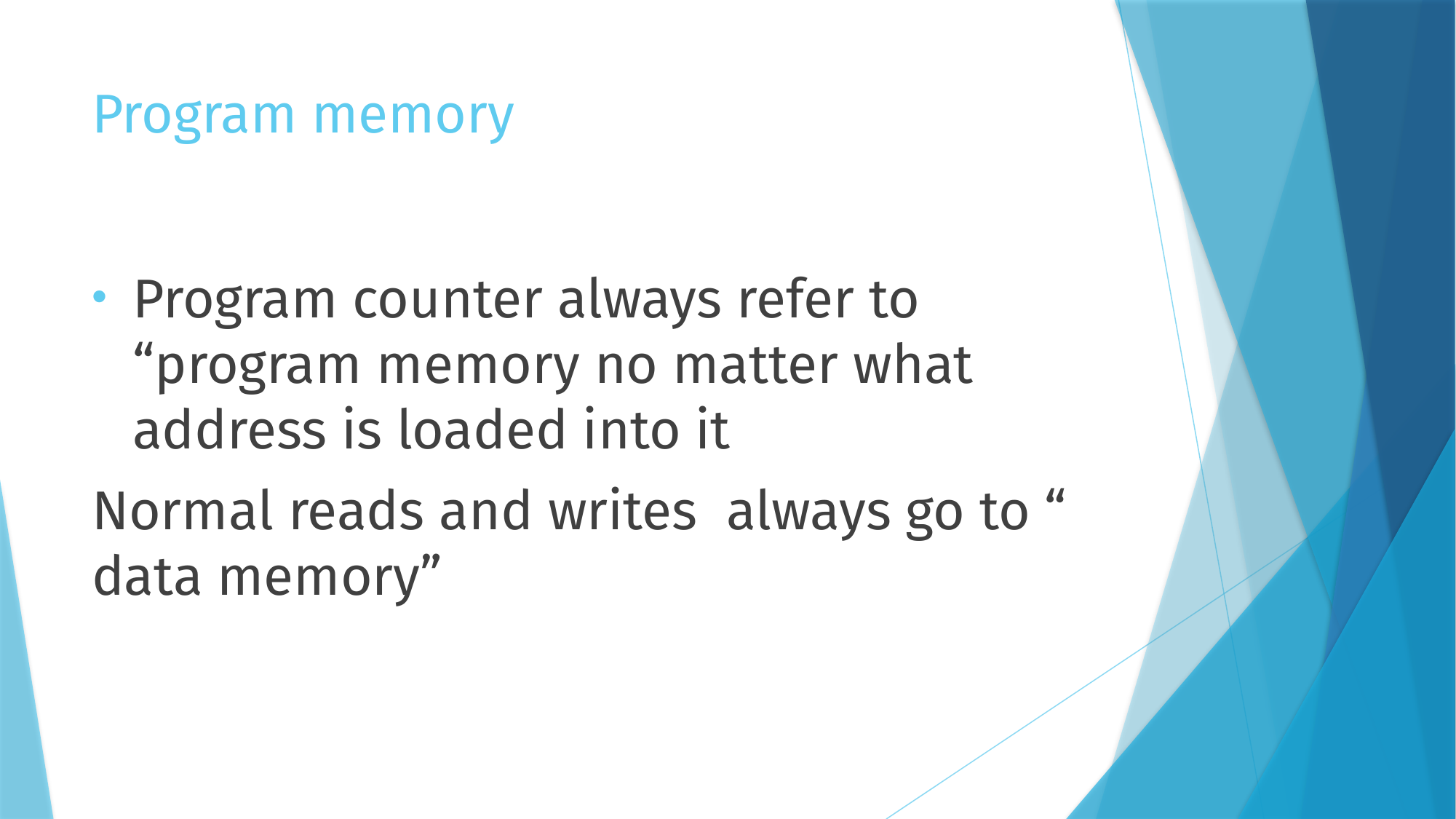

# Program memory
Program counter always refer to “program memory no matter what address is loaded into it
Normal reads and writes  always go to “ data memory”